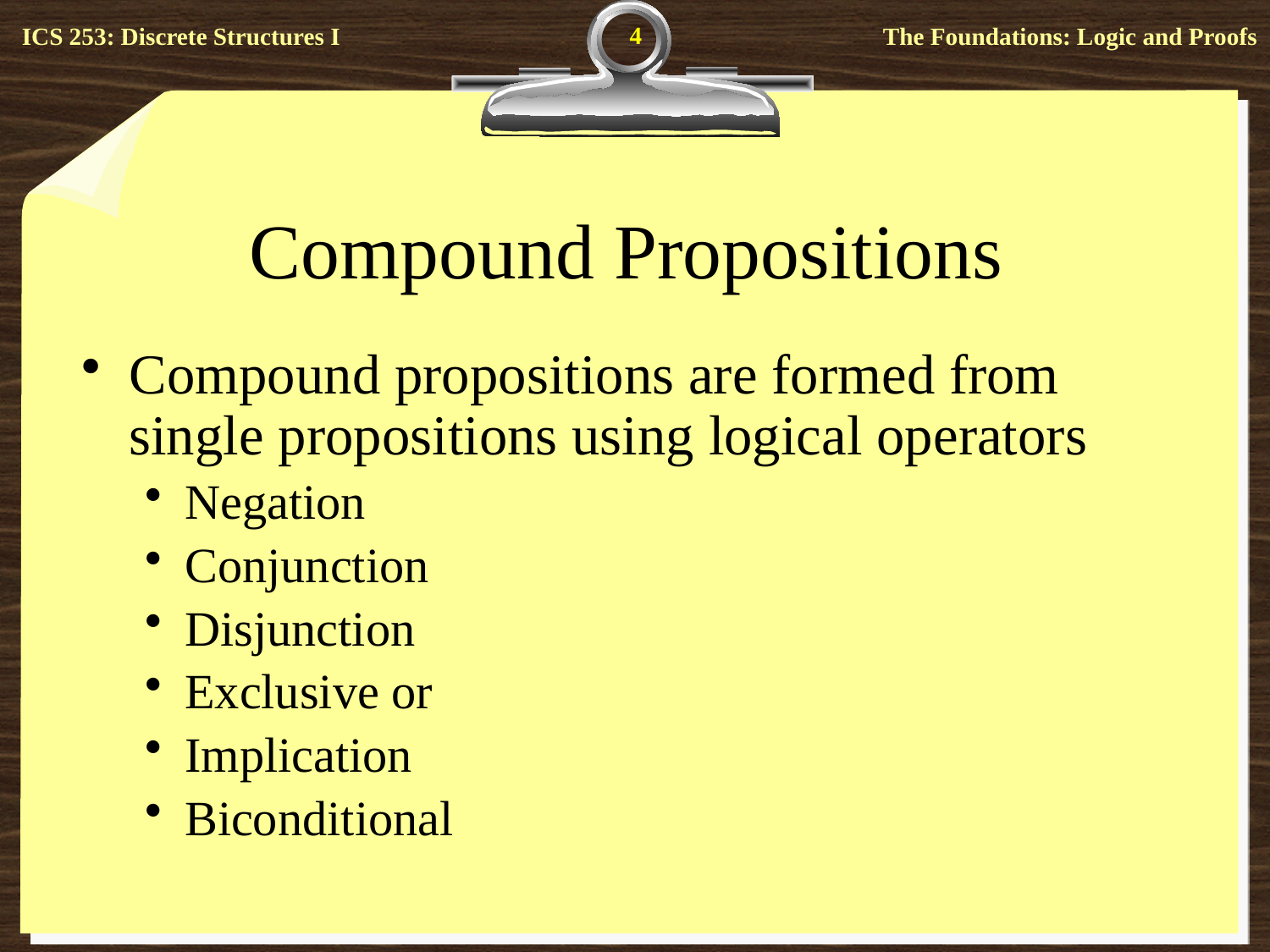

4
# Compound Propositions
Compound propositions are formed from single propositions using logical operators
Negation
Conjunction
Disjunction
Exclusive or
Implication
Biconditional